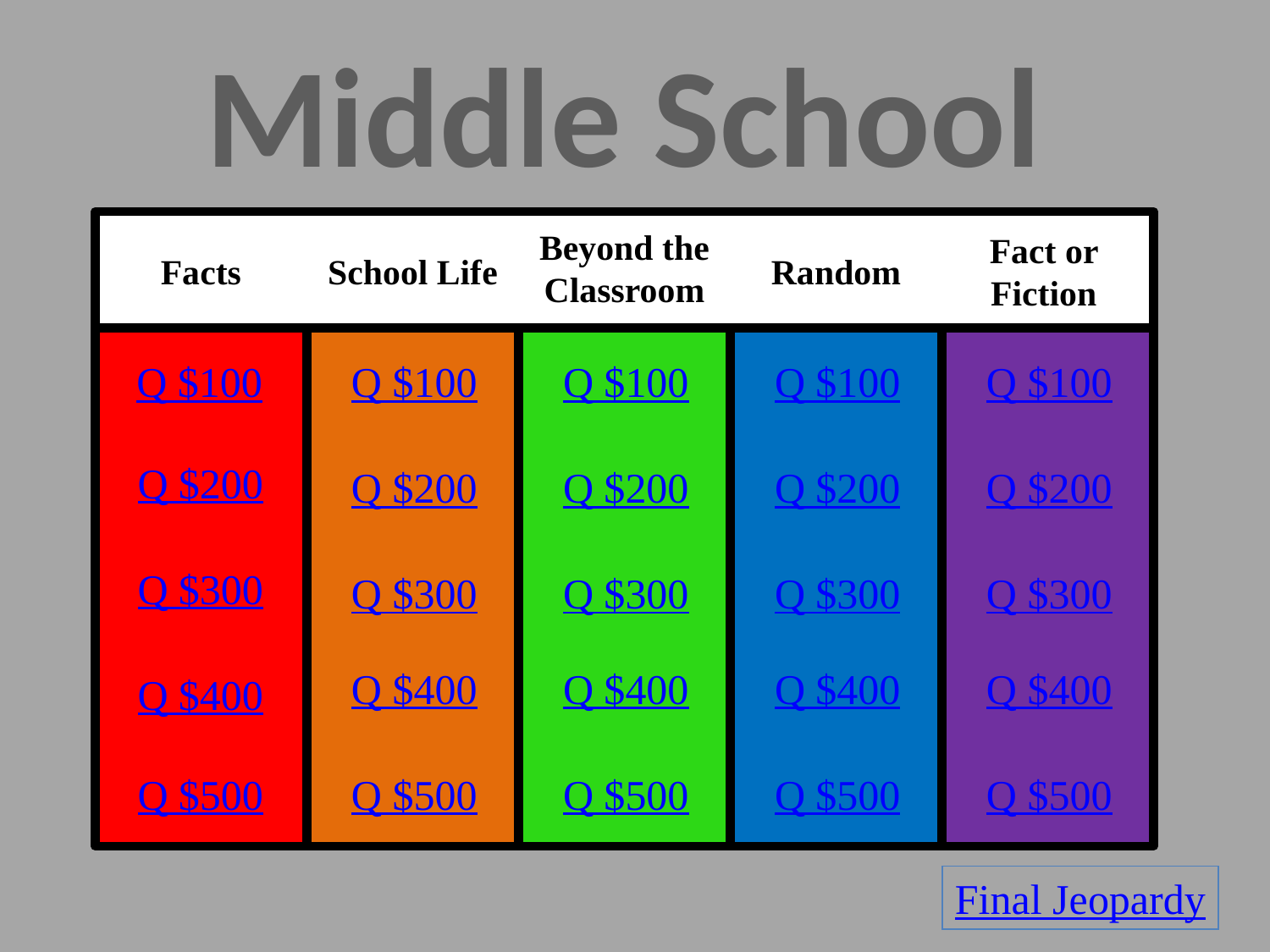

# Middle School

Beyond the Classroom
Fact or Fiction
Facts
School Life
Random

Q $100
Q $100
Q $100
Q $100
Q $100
Q $200
Q $200
Q $200
Q $200
Q $200
Q $300
Q $300
Q $300
Q $300
Q $300
Q $400
Q $400
Q $400
Q $400
Q $400
Q $500
Q $500
Q $500
Q $500
Q $500
Final Jeopardy